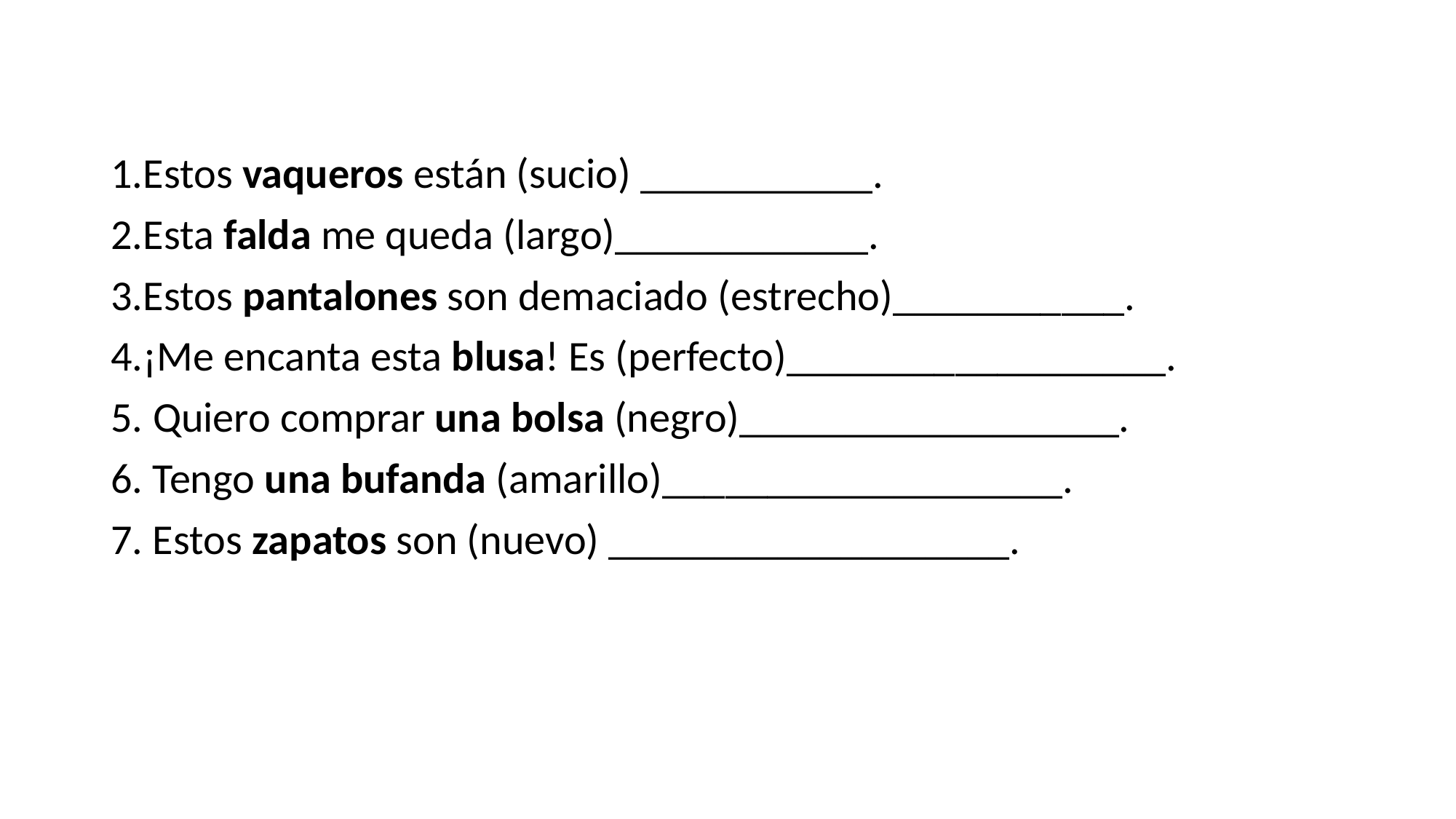

1.Estos vaqueros están (sucio) ___________.
2.Esta falda me queda (largo)____________.
3.Estos pantalones son demaciado (estrecho)___________.
4.¡Me encanta esta blusa! Es (perfecto)__________________.
5. Quiero comprar una bolsa (negro)__________________.
6. Tengo una bufanda (amarillo)___________________.
7. Estos zapatos son (nuevo) ___________________.